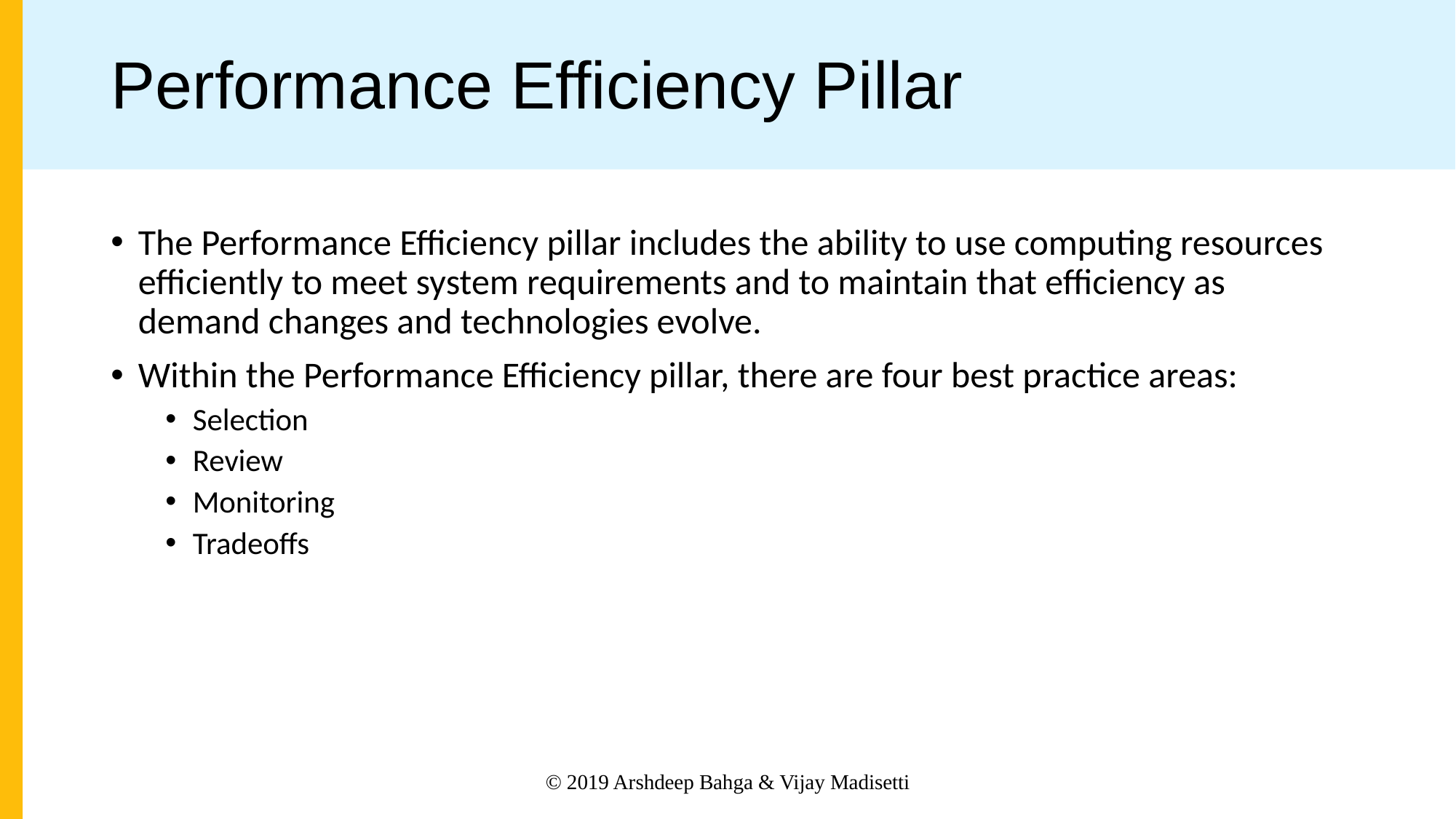

# Performance Efficiency Pillar
The Performance Efficiency pillar includes the ability to use computing resources efficiently to meet system requirements and to maintain that efficiency as demand changes and technologies evolve.
Within the Performance Efficiency pillar, there are four best practice areas:
Selection
Review
Monitoring
Tradeoffs
© 2019 Arshdeep Bahga & Vijay Madisetti